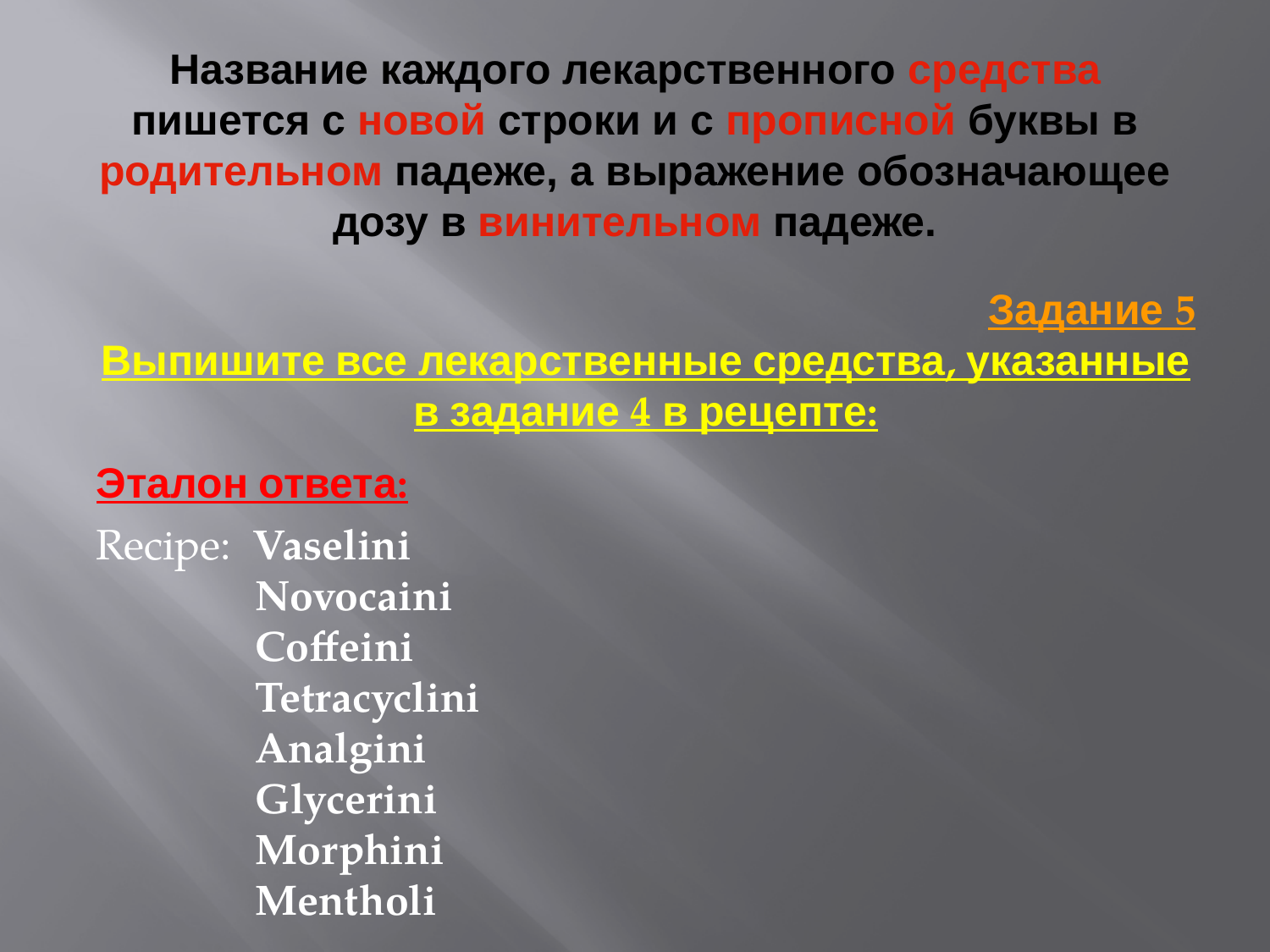

# Название каждого лекарственного средства пишется с новой строки и с прописной буквы в родительном падеже, а выражение обозначающее дозу в винительном падеже.
Задание 5
Выпишите все лекарственные средства, указанные
в задание 4 в рецепте:

Эталон ответа:

Recipe:  Vaselini
               Novocaini
               Coffeini
               Tetracyclini
               Analgini
               Glycerini
               Morphini
               Mentholi